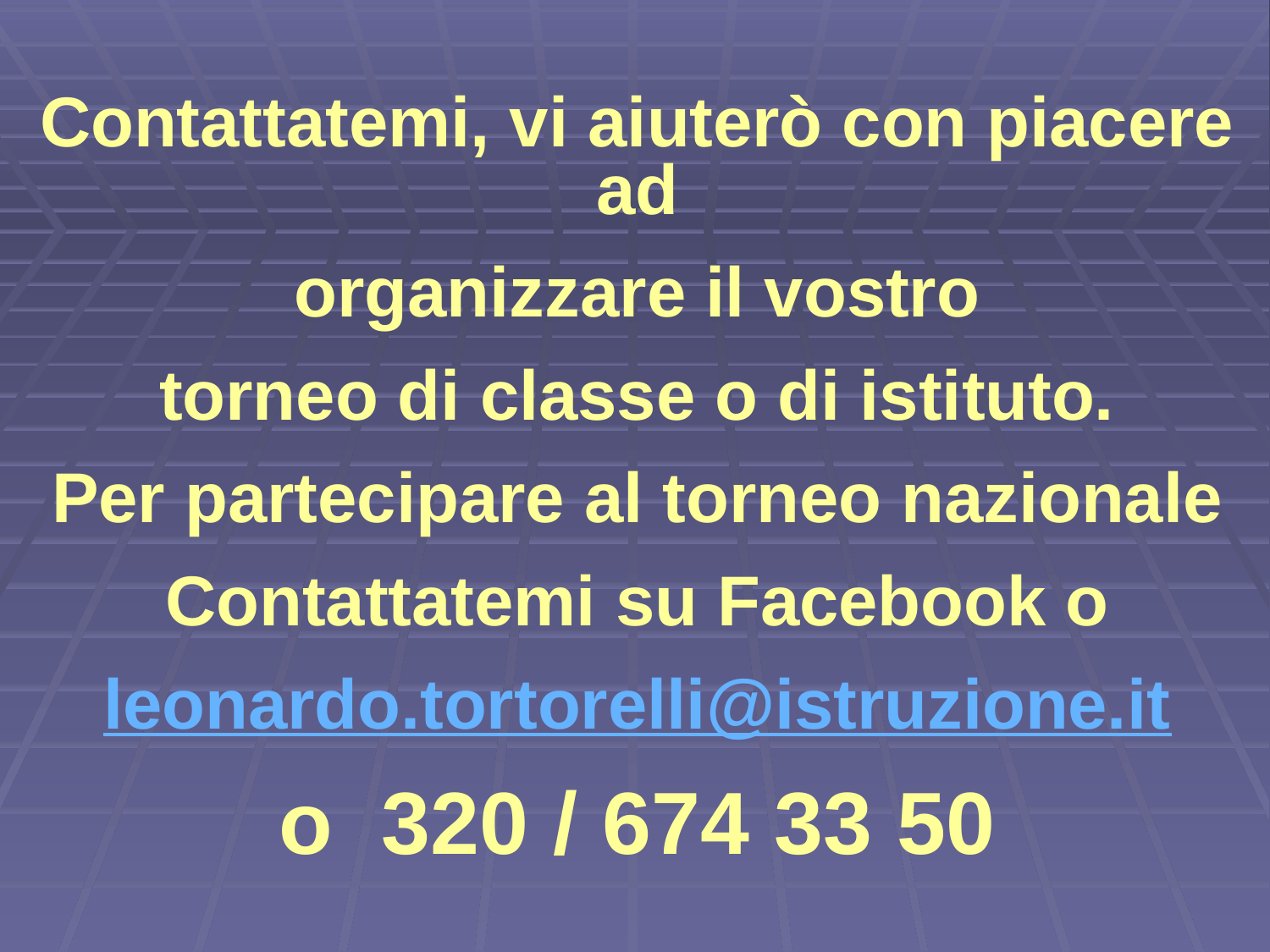

Contattatemi, vi aiuterò con piacere ad
organizzare il vostro
torneo di classe o di istituto.
Per partecipare al torneo nazionale
Contattatemi su Facebook o
leonardo.tortorelli@istruzione.it
o  320 / 674 33 50